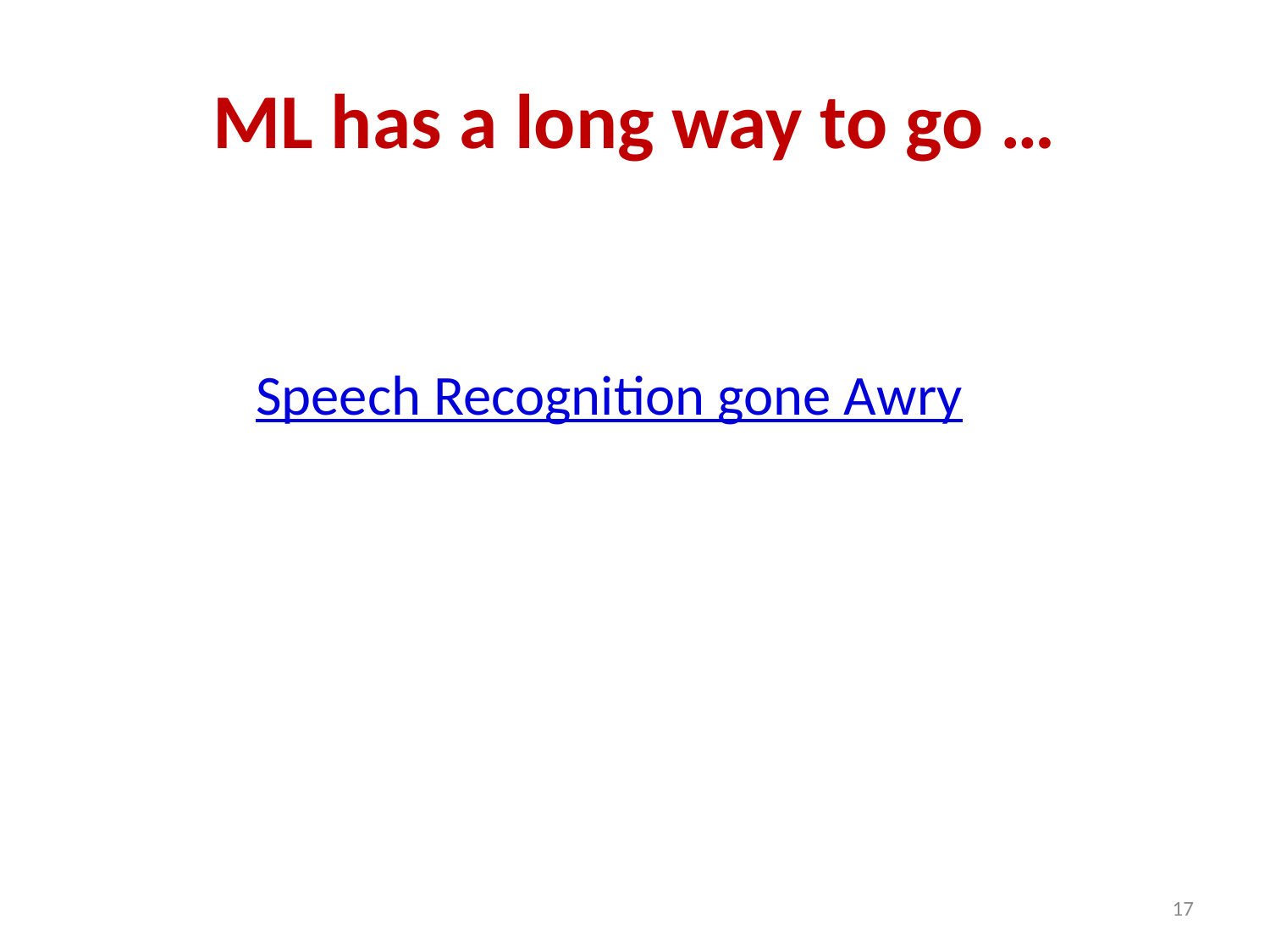

# ML has a long way to go …
Speech Recognition gone Awry
17